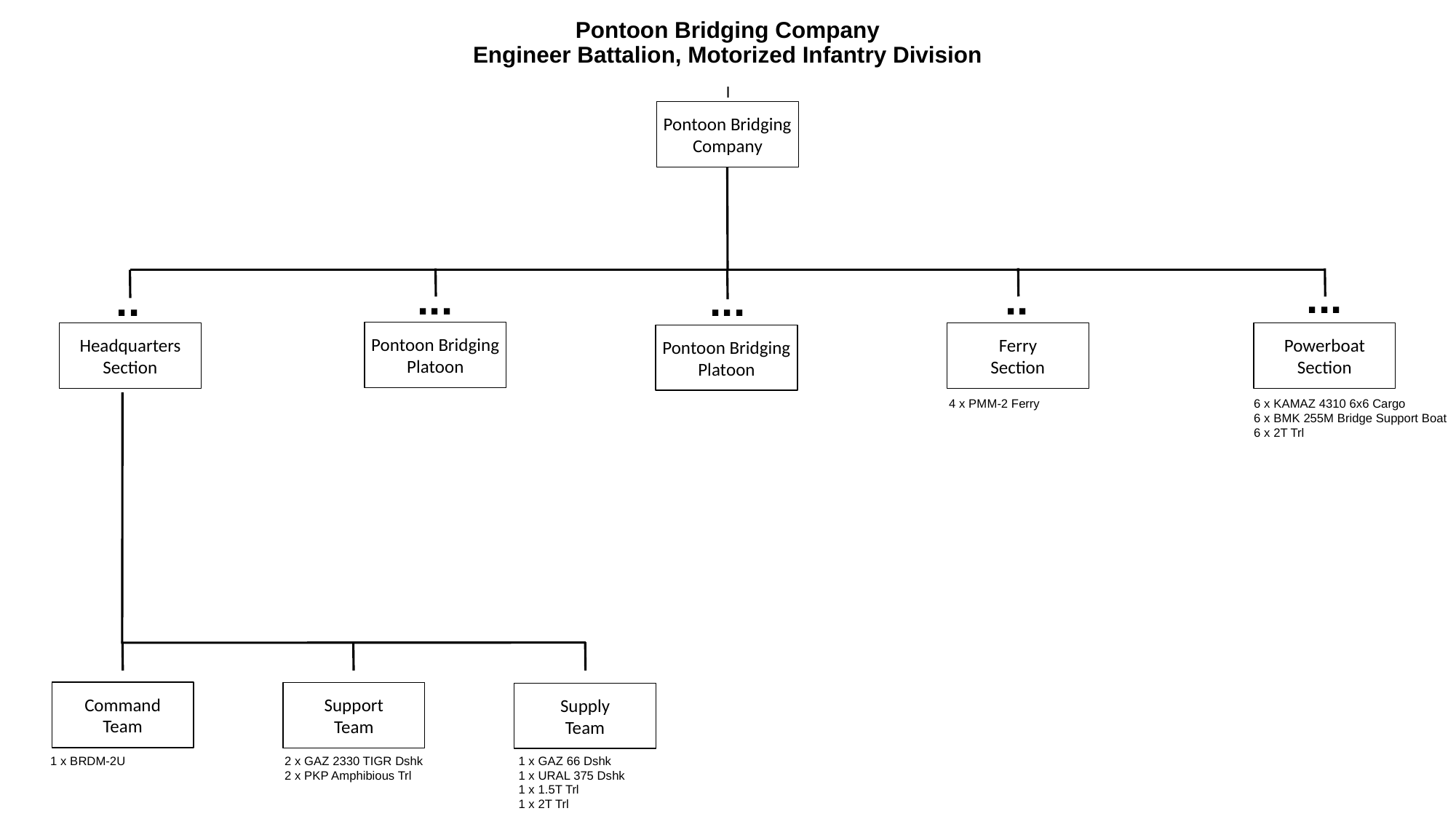

# Pontoon Bridging Company Engineer Battalion, Motorized Infantry Division
I
Pontoon Bridging
Company
...
...
..
..
...
Pontoon Bridging
Platoon
Headquarters
Section
Ferry
Section
Powerboat
Section
Pontoon Bridging
Platoon
4 x PMM-2 Ferry
6 x KAMAZ 4310 6x6 Cargo
6 x BMK 255M Bridge Support Boat
6 x 2T Trl
Command
Team
Support
Team
Supply
Team
1 x BRDM-2U
2 x GAZ 2330 TIGR Dshk
2 x PKP Amphibious Trl
1 x GAZ 66 Dshk
1 x URAL 375 Dshk
1 x 1.5T Trl
1 x 2T Trl